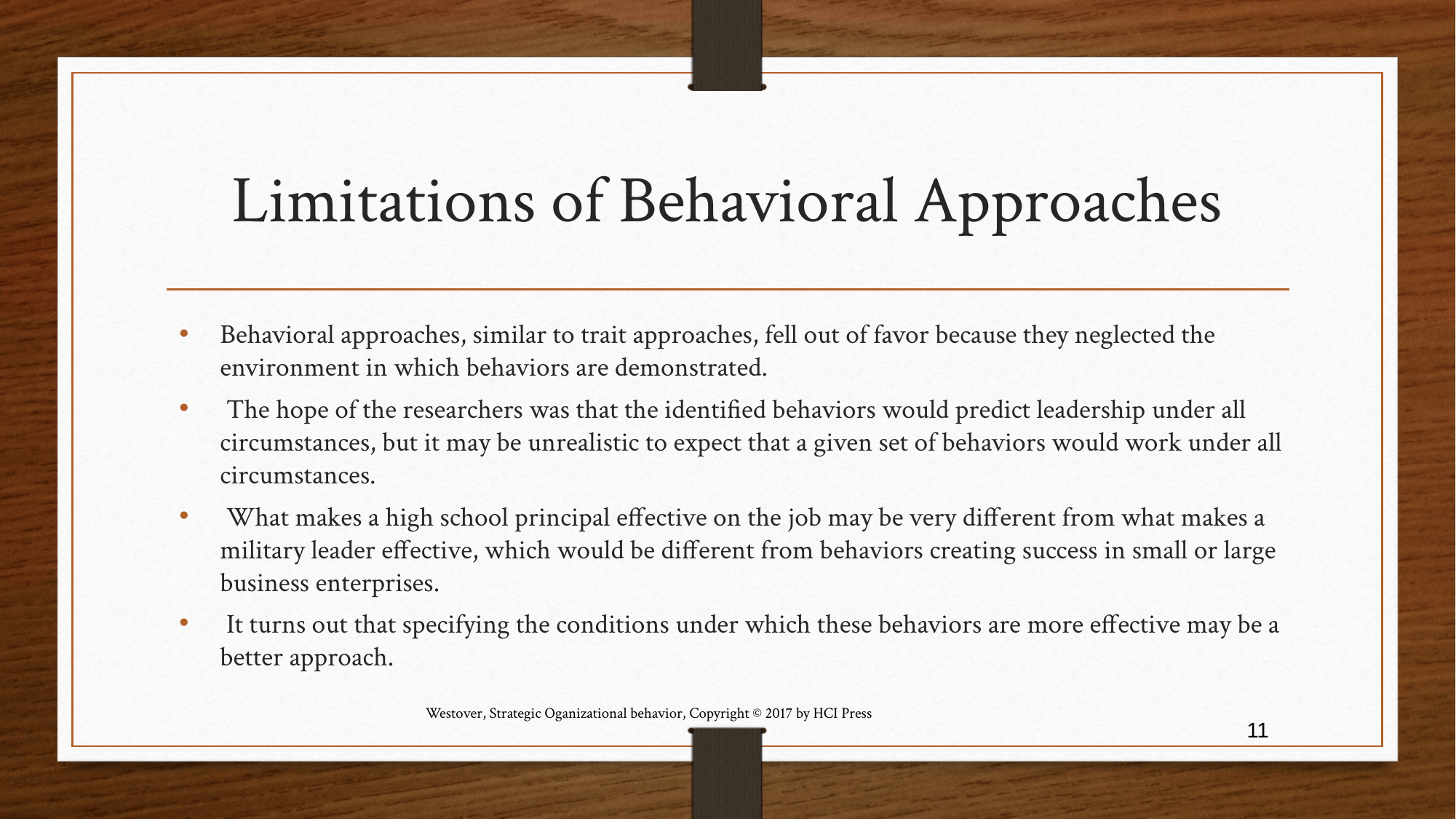

# Limitations of Behavioral Approaches
Behavioral approaches, similar to trait approaches, fell out of favor because they neglected the environment in which behaviors are demonstrated.
 The hope of the researchers was that the identified behaviors would predict leadership under all circumstances, but it may be unrealistic to expect that a given set of behaviors would work under all circumstances.
 What makes a high school principal effective on the job may be very different from what makes a military leader effective, which would be different from behaviors creating success in small or large business enterprises.
 It turns out that specifying the conditions under which these behaviors are more effective may be a better approach.
Westover, Strategic Oganizational behavior, Copyright © 2017 by HCI Press
11